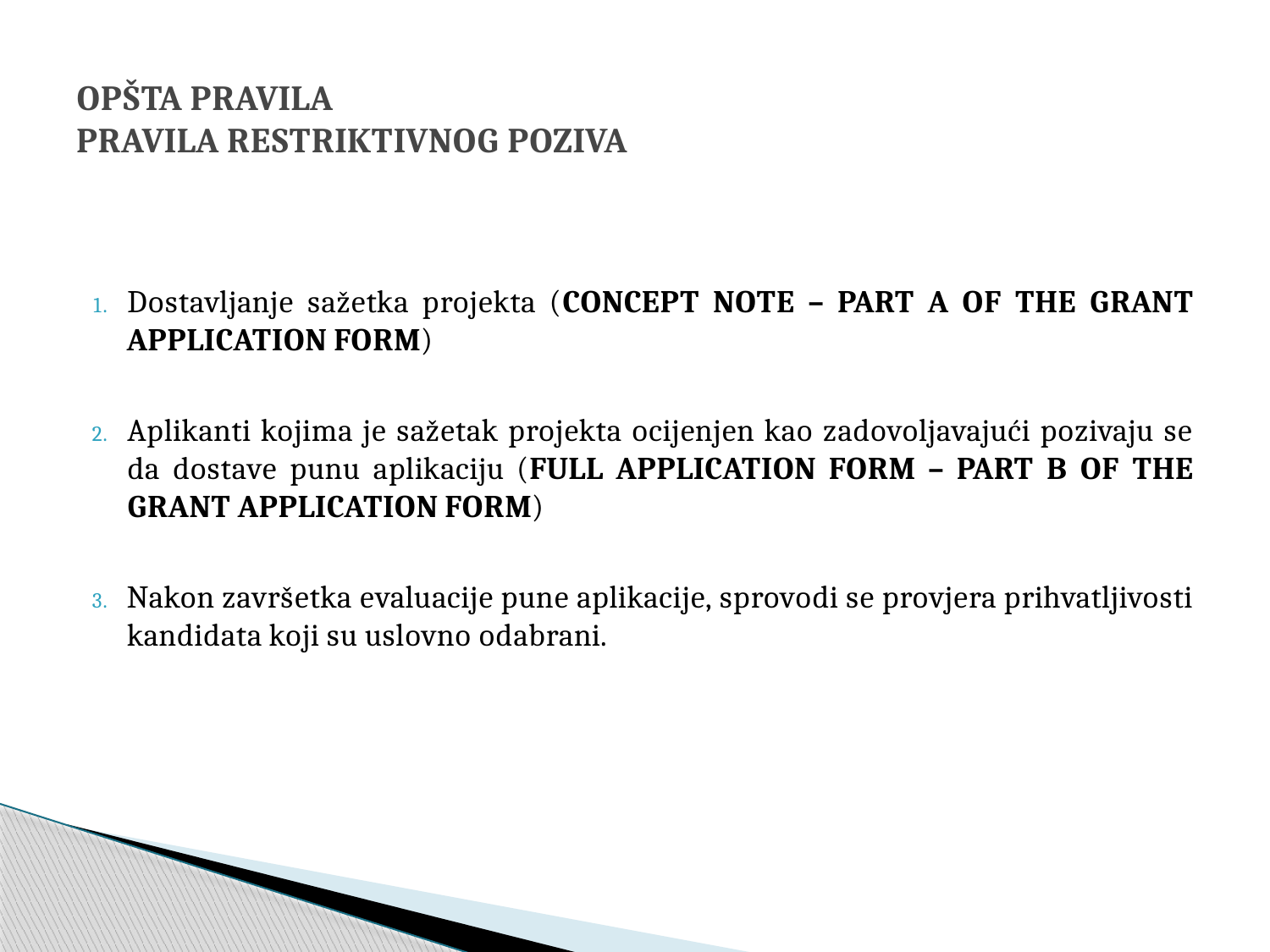

# OPŠTA PRAVILA PRAVILA RESTRIKTIVNOG POZIVA
Dostavljanje sažetka projekta (CONCEPT NOTE – PART A OF THE GRANT APPLICATION FORM)

Aplikanti kojima je sažetak projekta ocijenjen kao zadovoljavajući pozivaju se da dostave punu aplikaciju (FULL APPLICATION FORM – PART B OF THE GRANT APPLICATION FORM)

Nakon završetka evaluacije pune aplikacije, sprovodi se provjera prihvatljivosti kandidata koji su uslovno odabrani.